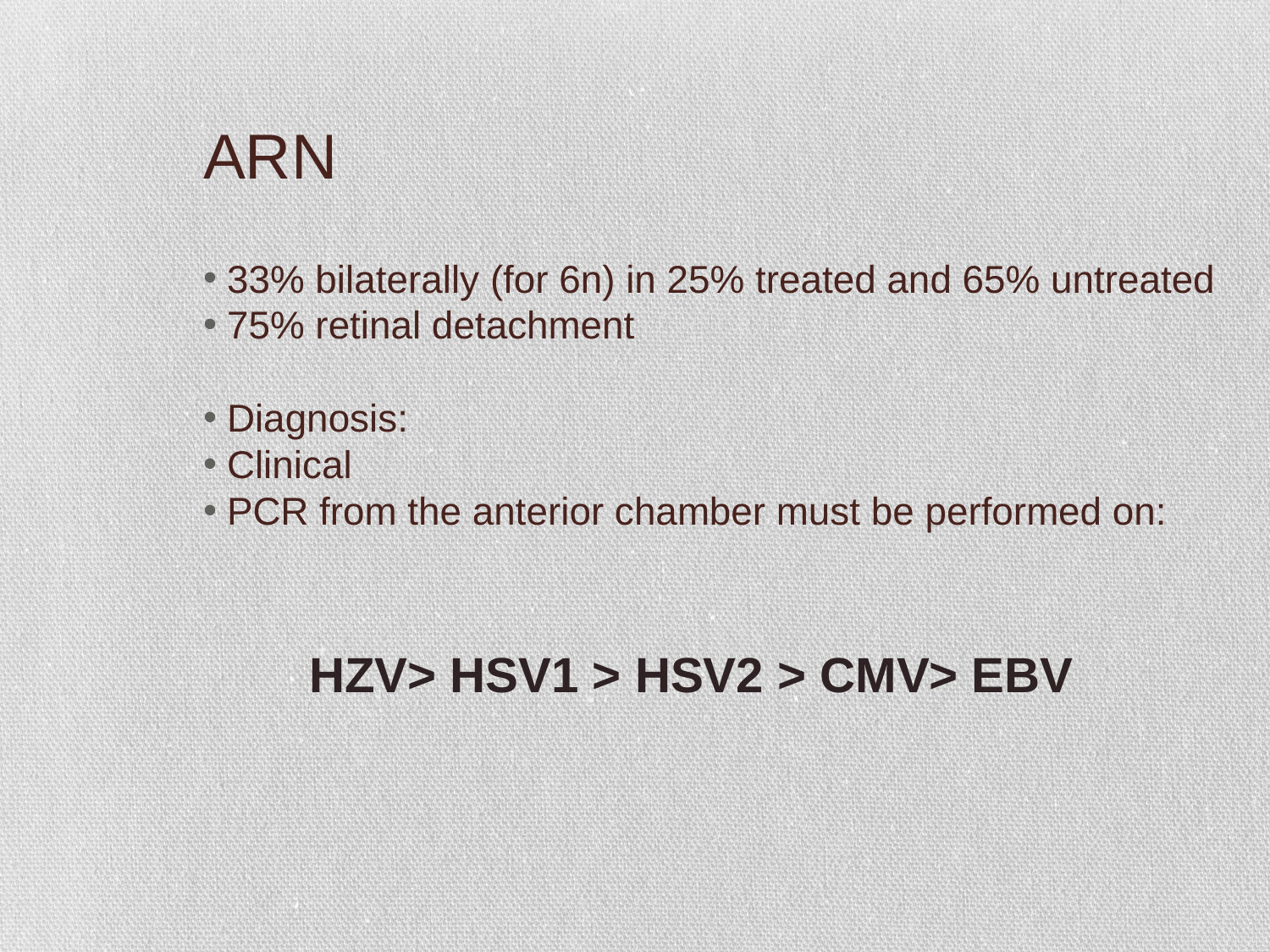

ARN
33% bilaterally (for 6n) in 25% treated and 65% untreated
75% retinal detachment

Diagnosis:
Clinical
PCR from the anterior chamber must be performed on:

    HZV> HSV1 > HSV2 > CMV> EBV